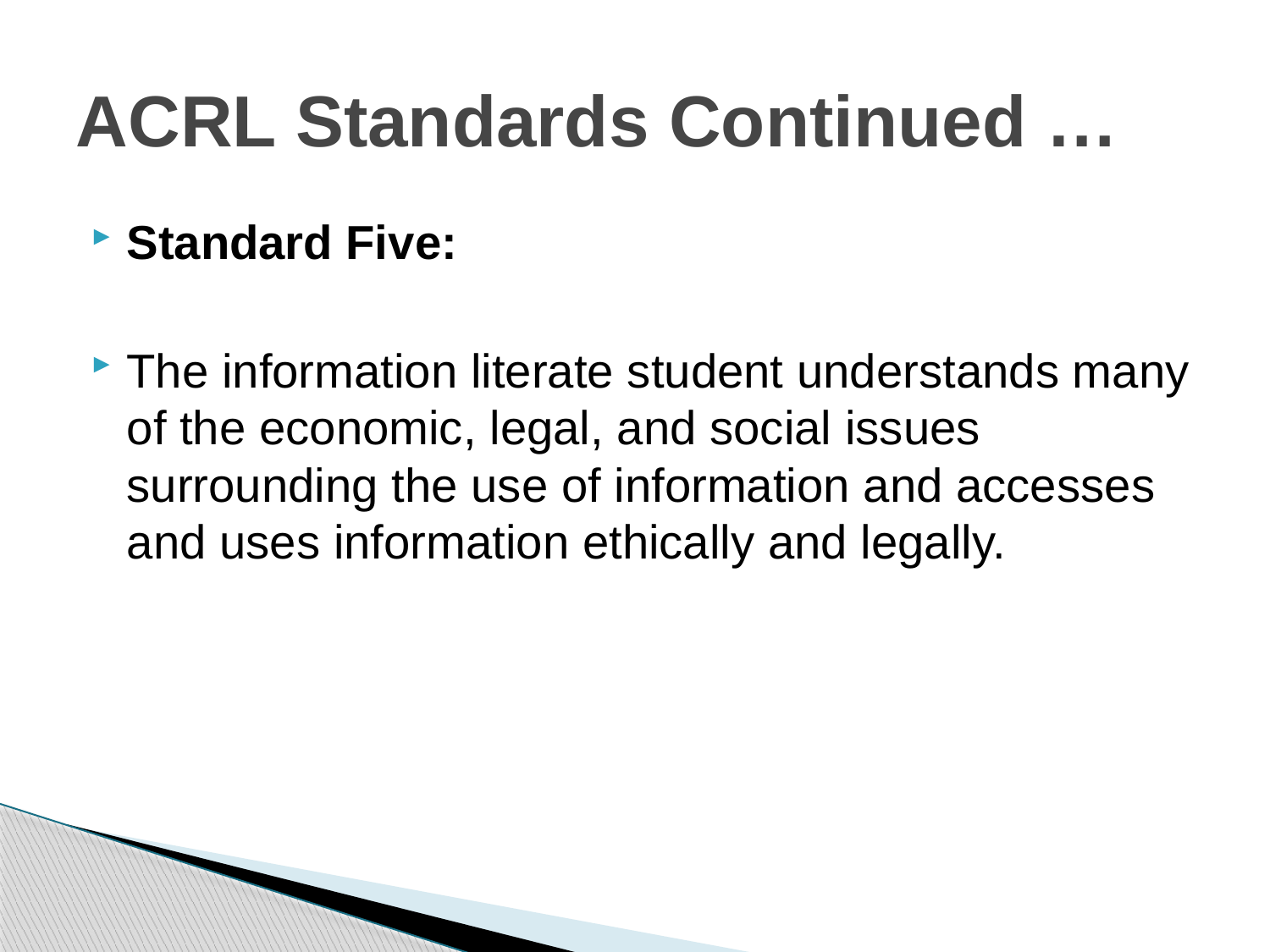

# ACRL Standards Continued …
Standard Five:

The information literate student understands many of the economic, legal, and social issues surrounding the use of information and accesses and uses information ethically and legally.